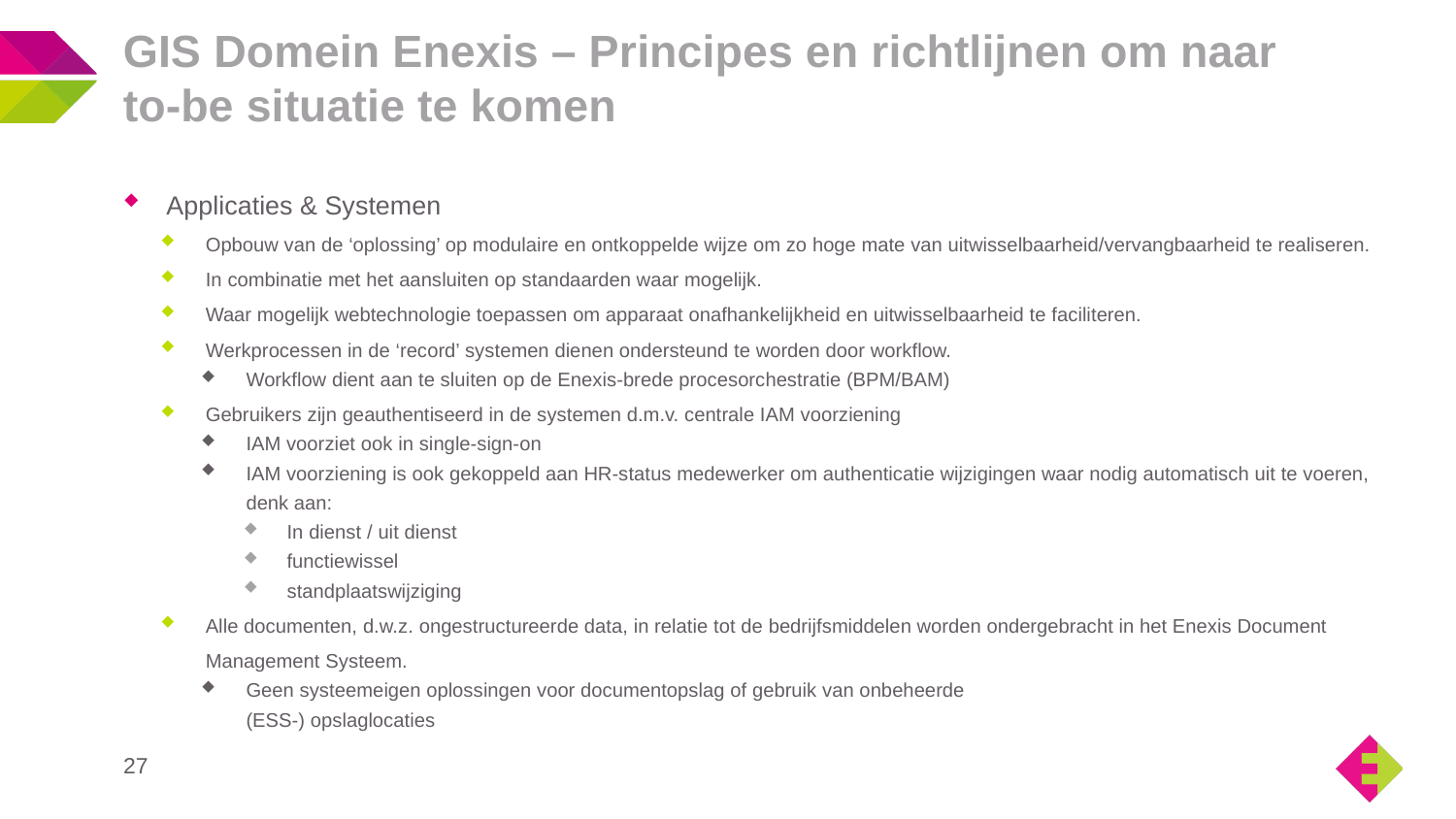

# GIS Domein Enexis – Principes en richtlijnen om naar to-be situatie te komen
Applicaties & Systemen
Opbouw van de ‘oplossing’ op modulaire en ontkoppelde wijze om zo hoge mate van uitwisselbaarheid/vervangbaarheid te realiseren.
In combinatie met het aansluiten op standaarden waar mogelijk.
Waar mogelijk webtechnologie toepassen om apparaat onafhankelijkheid en uitwisselbaarheid te faciliteren.
Werkprocessen in de ‘record’ systemen dienen ondersteund te worden door workflow.
Workflow dient aan te sluiten op de Enexis-brede procesorchestratie (BPM/BAM)
Gebruikers zijn geauthentiseerd in de systemen d.m.v. centrale IAM voorziening
IAM voorziet ook in single-sign-on
IAM voorziening is ook gekoppeld aan HR-status medewerker om authenticatie wijzigingen waar nodig automatisch uit te voeren, denk aan:
In dienst / uit dienst
functiewissel
standplaatswijziging
Alle documenten, d.w.z. ongestructureerde data, in relatie tot de bedrijfsmiddelen worden ondergebracht in het Enexis Document Management Systeem.
Geen systeemeigen oplossingen voor documentopslag of gebruik van onbeheerde
(ESS-) opslaglocaties